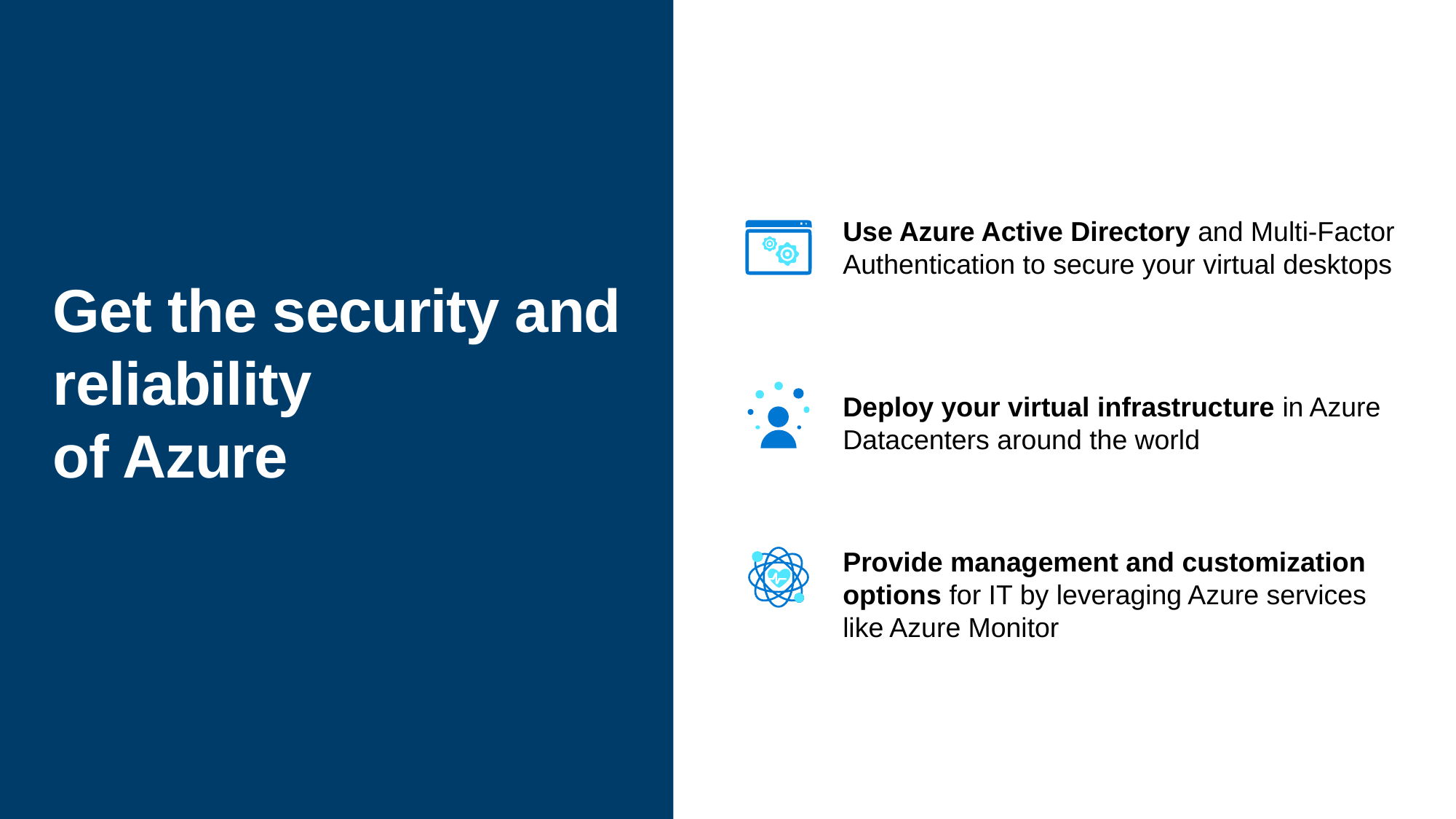

Use Azure Active Directory and Multi-Factor Authentication to secure your virtual desktops

Get the security and reliability
of Azure

Deploy your virtual infrastructure in Azure Datacenters around the world
Provide management and customization options for IT by leveraging Azure services like Azure Monitor